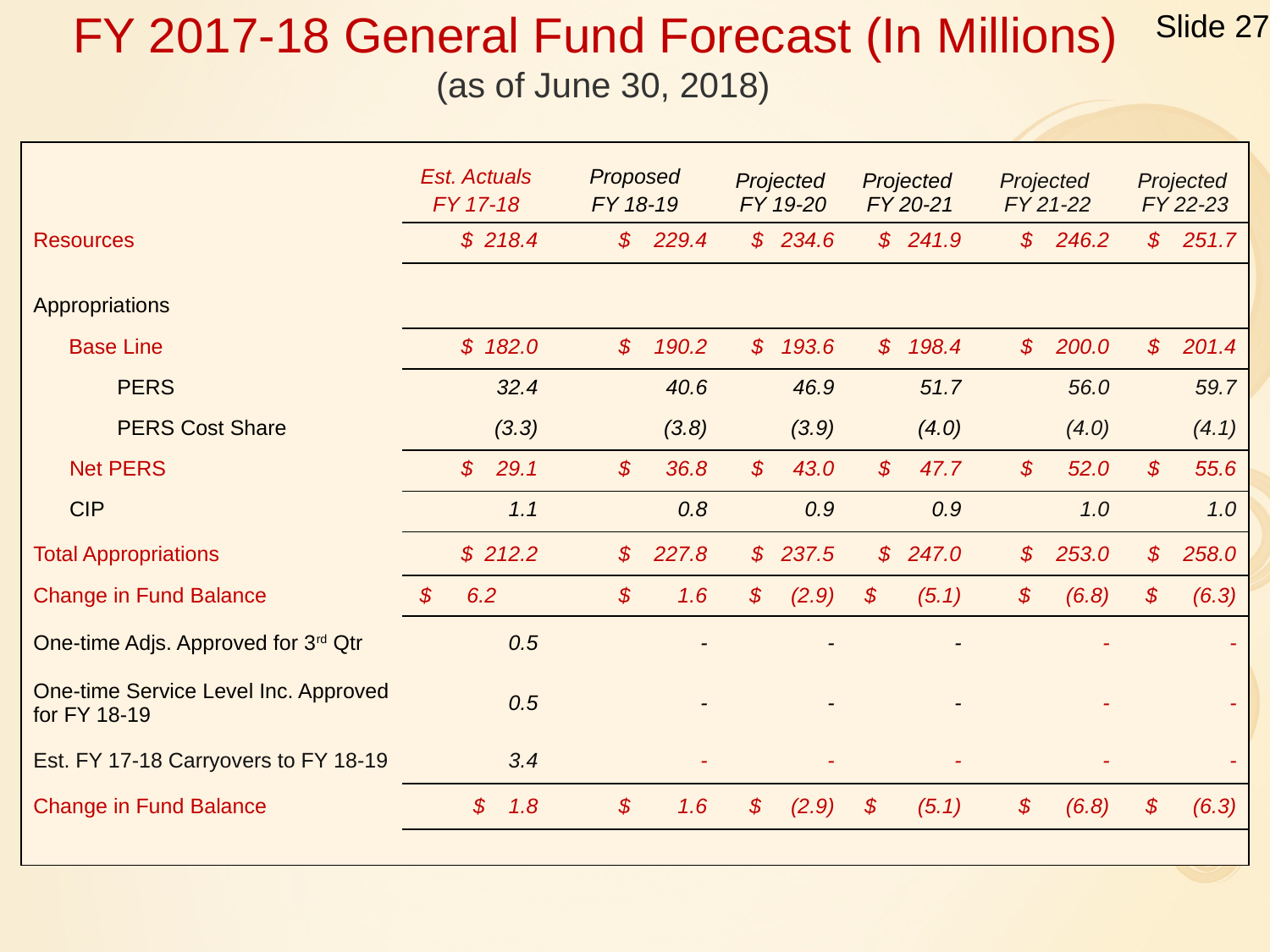

Slide 27
FY 2017-18 General Fund Forecast (In Millions)
(as of June 30, 2018)
|  | Est. Actuals FY 17-18 | Proposed FY 18-19 | Projected FY 19-20 | Projected FY 20-21 | Projected FY 21-22 | Projected FY 22-23 |
| --- | --- | --- | --- | --- | --- | --- |
| Resources | $ 218.4 | $ 229.4 | $ 234.6 | $ 241.9 | $ 246.2 | $ 251.7 |
|  |  |  |  |  |  |  |
| Appropriations |  |  |  |  |  |  |
| Base Line | $ 182.0 | $ 190.2 | $ 193.6 | $ 198.4 | $ 200.0 | $ 201.4 |
| PERS | 32.4 | 40.6 | 46.9 | 51.7 | 56.0 | 59.7 |
| PERS Cost Share | (3.3) | (3.8) | (3.9) | (4.0) | (4.0) | (4.1) |
| Net PERS | $ 29.1 | $ 36.8 | $ 43.0 | $ 47.7 | $ 52.0 | $ 55.6 |
| CIP | 1.1 | 0.8 | 0.9 | 0.9 | 1.0 | 1.0 |
| Total Appropriations | $ 212.2 | $ 227.8 | $ 237.5 | $ 247.0 | $ 253.0 | $ 258.0 |
| Change in Fund Balance | $ 6.2 | $ 1.6 | $ (2.9) | $ (5.1) | $ (6.8) | $ (6.3) |
| One-time Adjs. Approved for 3rd Qtr | 0.5 | - | - | - | - | - |
| One-time Service Level Inc. Approved for FY 18-19 | 0.5 | - | - | - | - | - |
| Est. FY 17-18 Carryovers to FY 18-19 | 3.4 | - | - | - | - | - |
| Change in Fund Balance | $ 1.8 | $ 1.6 | $ (2.9) | $ (5.1) | $ (6.8) | $ (6.3) |
|  |  |  |  |  |  |  |